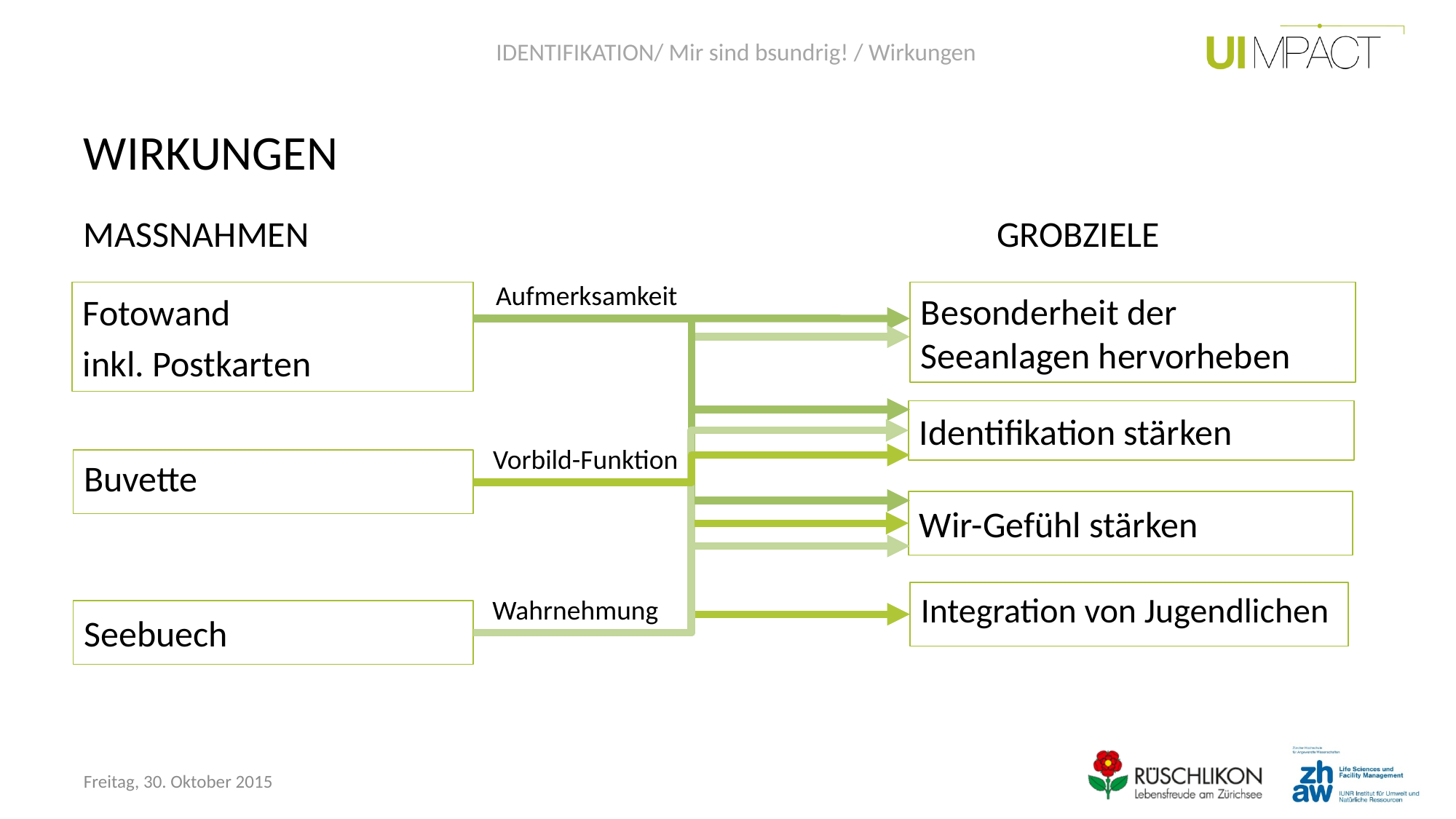

IDENTIFIKATION/ Mir sind bsundrig! / Wirkungen
# WIRKUNGEN
MASSNAHMEN
GROBZIELE
Aufmerksamkeit

Fotowand
inkl. Postkarten
Besonderheit der Seeanlagen hervorheben
Identifikation stärken
Vorbild-Funktion

Buvette

Wir-Gefühl stärken
Integration von Jugendlichen
Wahrnehmung

Seebuech
Freitag, 30. Oktober 2015